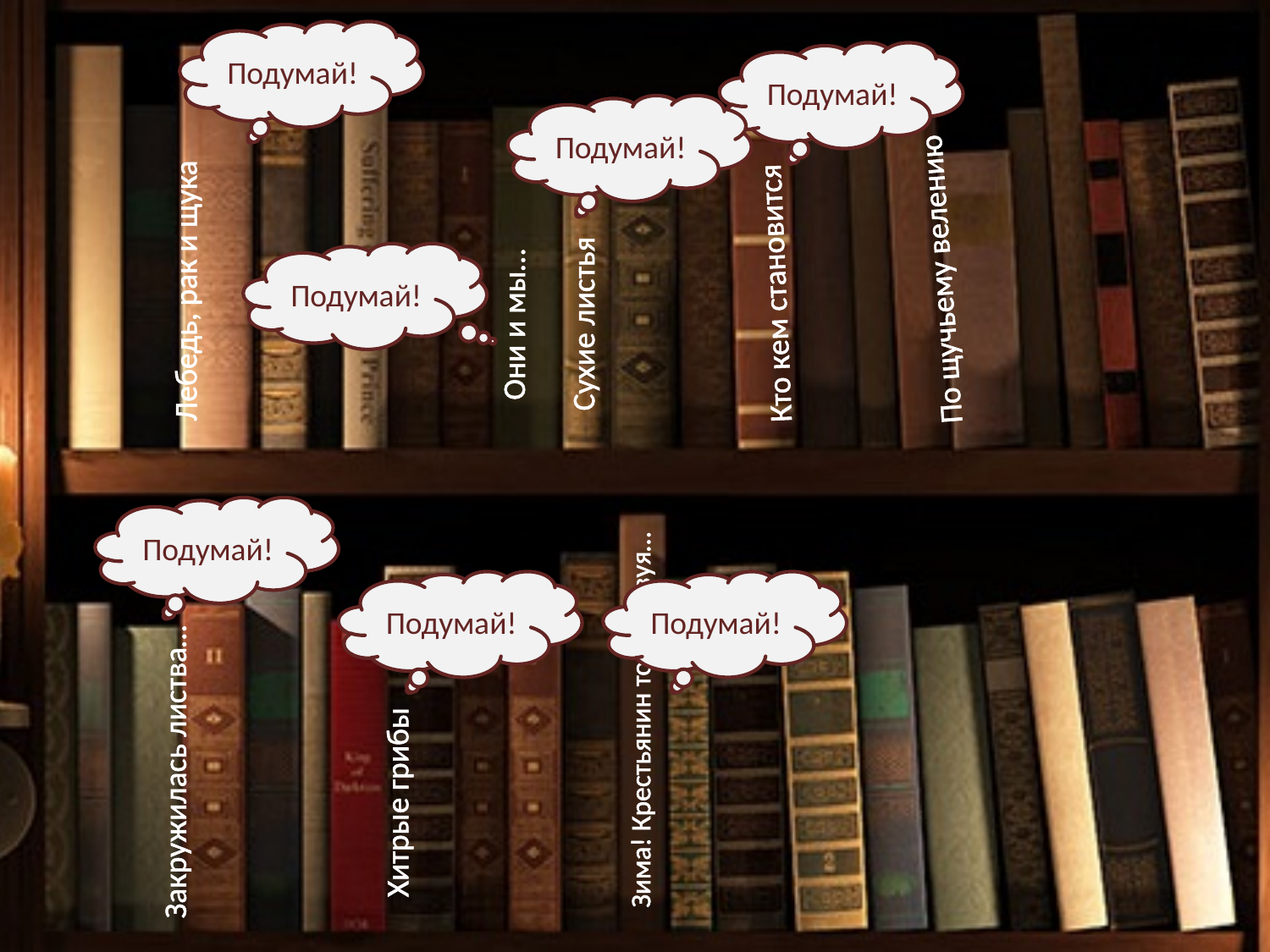

Подумай!
Подумай!
Подумай!
Лебедь, рак и щука
По щучьему велению
Подумай!
Кто кем становится
Они и мы…
Сухие листья
Подумай!
Подумай!
Подумай!
Зима! Крестьянин торжествуя…
Закружилась листва…
Хитрые грибы